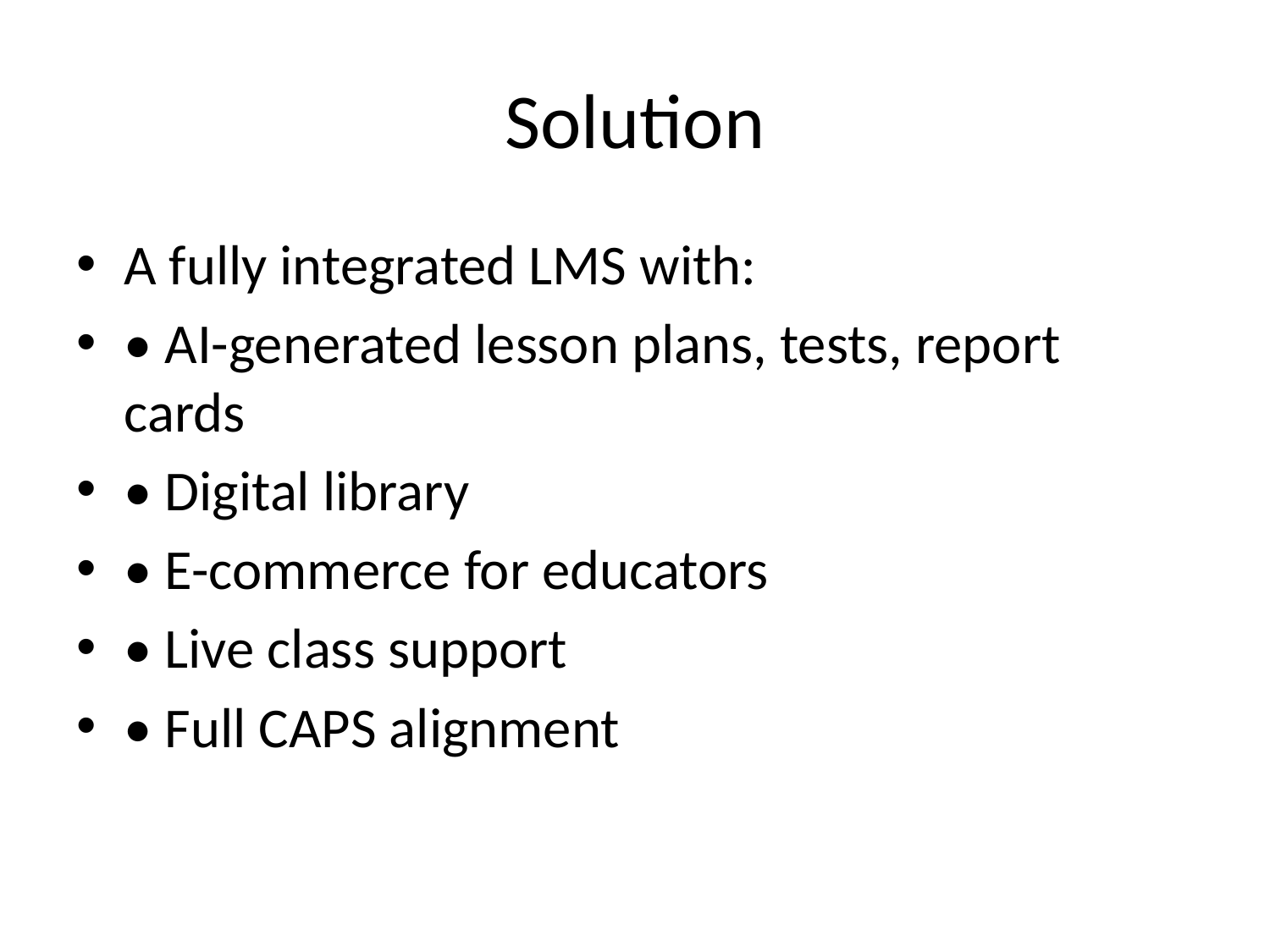

# Solution
A fully integrated LMS with:
• AI-generated lesson plans, tests, report cards
• Digital library
• E-commerce for educators
• Live class support
• Full CAPS alignment